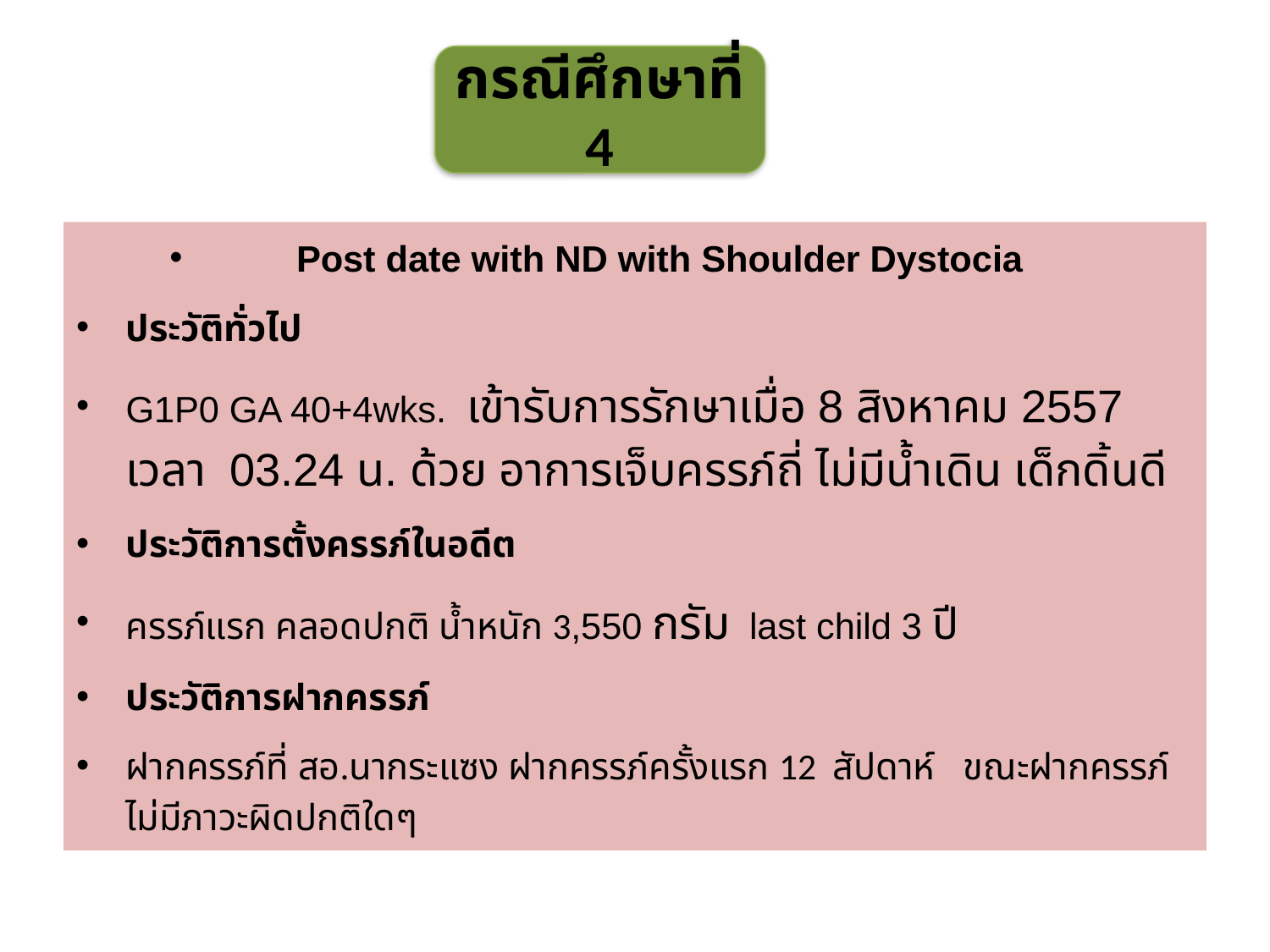

กรณีศึกษาที่ 4
Post date with ND with Shoulder Dystocia
ประวัติทั่วไป
G1P0 GA 40+4wks.  เข้ารับการรักษาเมื่อ 8 สิงหาคม 2557 เวลา  03.24 น. ด้วย อาการเจ็บครรภ์ถี่ ไม่มีน้ำเดิน เด็กดิ้นดี
ประวัติการตั้งครรภ์ในอดีต
ครรภ์แรก คลอดปกติ น้ำหนัก 3,550 กรัม  last child 3 ปี
ประวัติการฝากครรภ์
ฝากครรภ์ที่ สอ.นากระแซง ฝากครรภ์ครั้งแรก 12  สัปดาห์   ขณะฝากครรภ์ไม่มีภาวะผิดปกติใดๆ